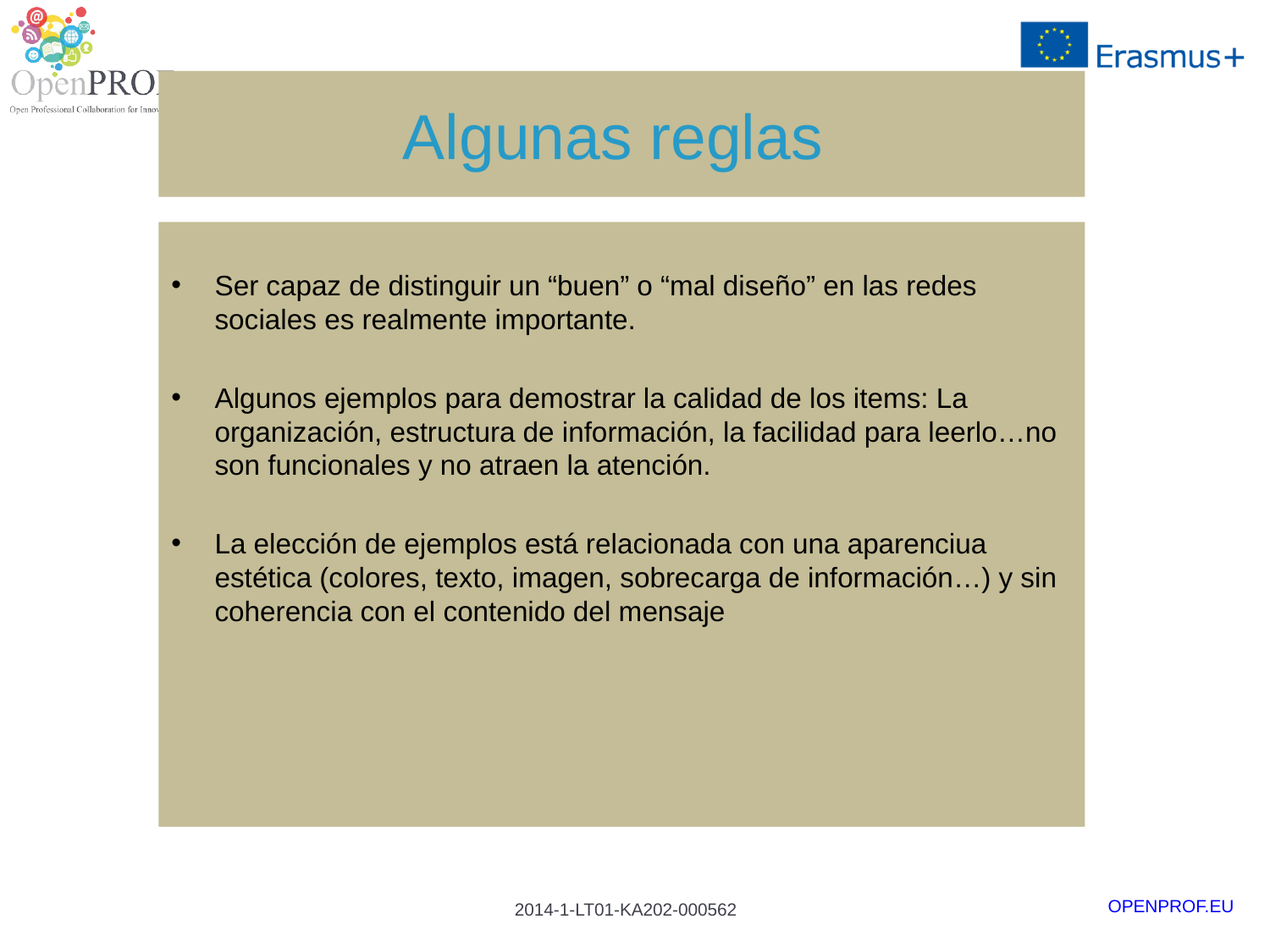

# Algunas reglas

Ser capaz de distinguir un “buen” o “mal diseño” en las redes sociales es realmente importante.

Algunos ejemplos para demostrar la calidad de los items: La organización, estructura de información, la facilidad para leerlo…no son funcionales y no atraen la atención.

La elección de ejemplos está relacionada con una aparenciua estética (colores, texto, imagen, sobrecarga de información…) y sin coherencia con el contenido del mensaje